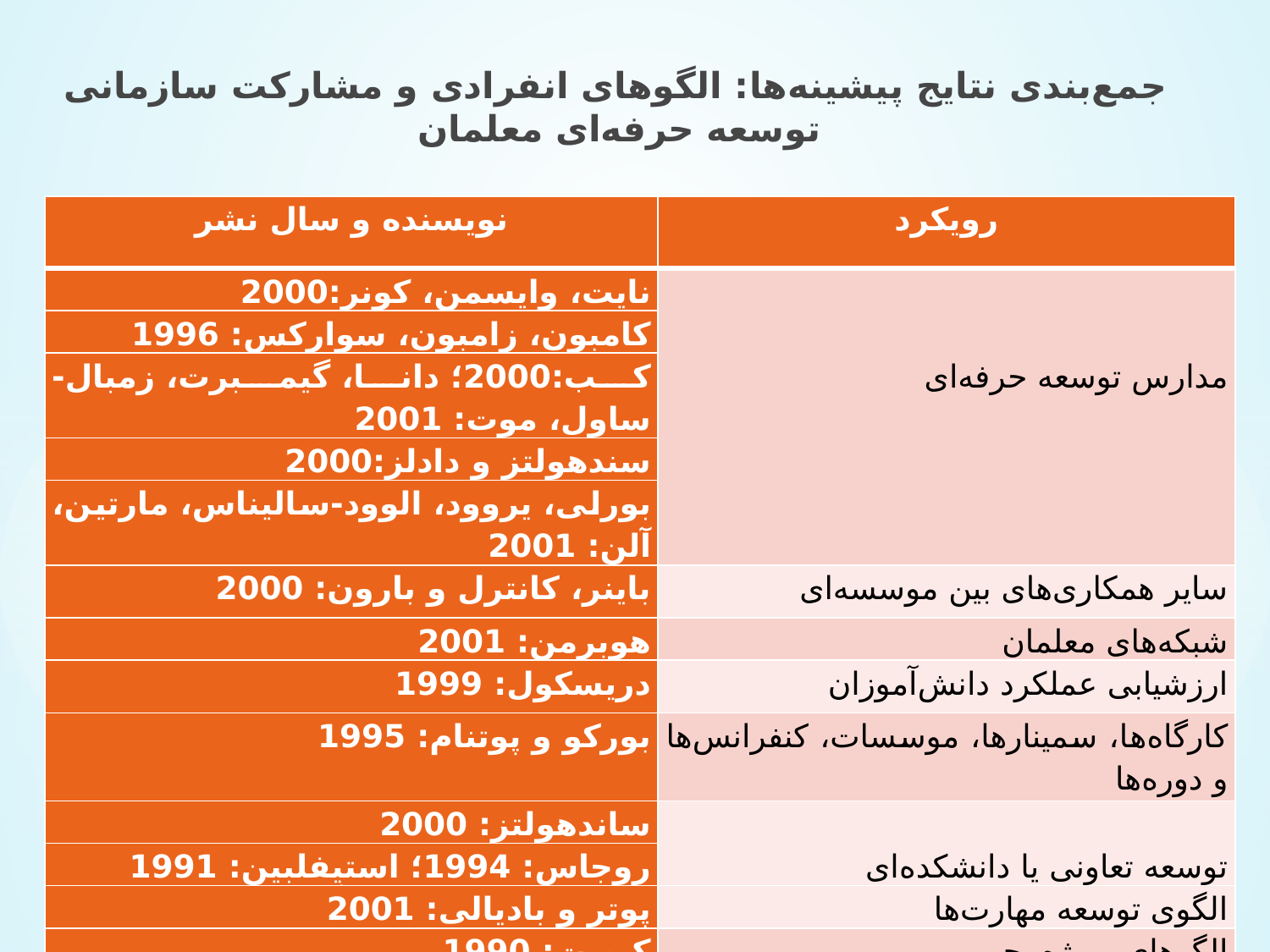

جمع‌بندی نتایج پیشینه‌ها: الگوهای انفرادی و مشارکت سازمانی توسعه حرفه‌ای معلمان

| نویسنده و سال نشر | رویکرد |
| --- | --- |
| نایت، وایسمن، کونر:2000 | مدارس توسعه حرفه‌ای |
| کامبون، زامبون، سوارکس: 1996 |  |
| کب:2000؛ دانا، گیمبرت، زمبال- ساول، موت: 2001 |  |
| سندهولتز و دادلز:2000 |  |
| بورلی، یروود، الوود-سالیناس، مارتین، آلن: 2001 |  |
| باینر، کانترل و بارون: 2000 | سایر همکاری‌های بین موسسه‌ای |
| هوبرمن: 2001 | شبکه‌های معلمان |
| دریسکول: 1999 | ارزشیابی عملکرد دانش‌آموزان |
| بورکو و پوتنام: 1995 | کارگاه‌ها، سمینارها، موسسات، کنفرانس‌ها و دوره‌ها |
| ساندهولتز: 2000 | توسعه تعاونی یا دانشکده‌ای |
| روجاس: 1994؛ استیِفلبین: 1991 |  |
| پوتر و بادیالی: 2001 | الگوی توسعه مهارت‌ها |
| کیویت: 1990 | الگو‌های پروژه‌محور |